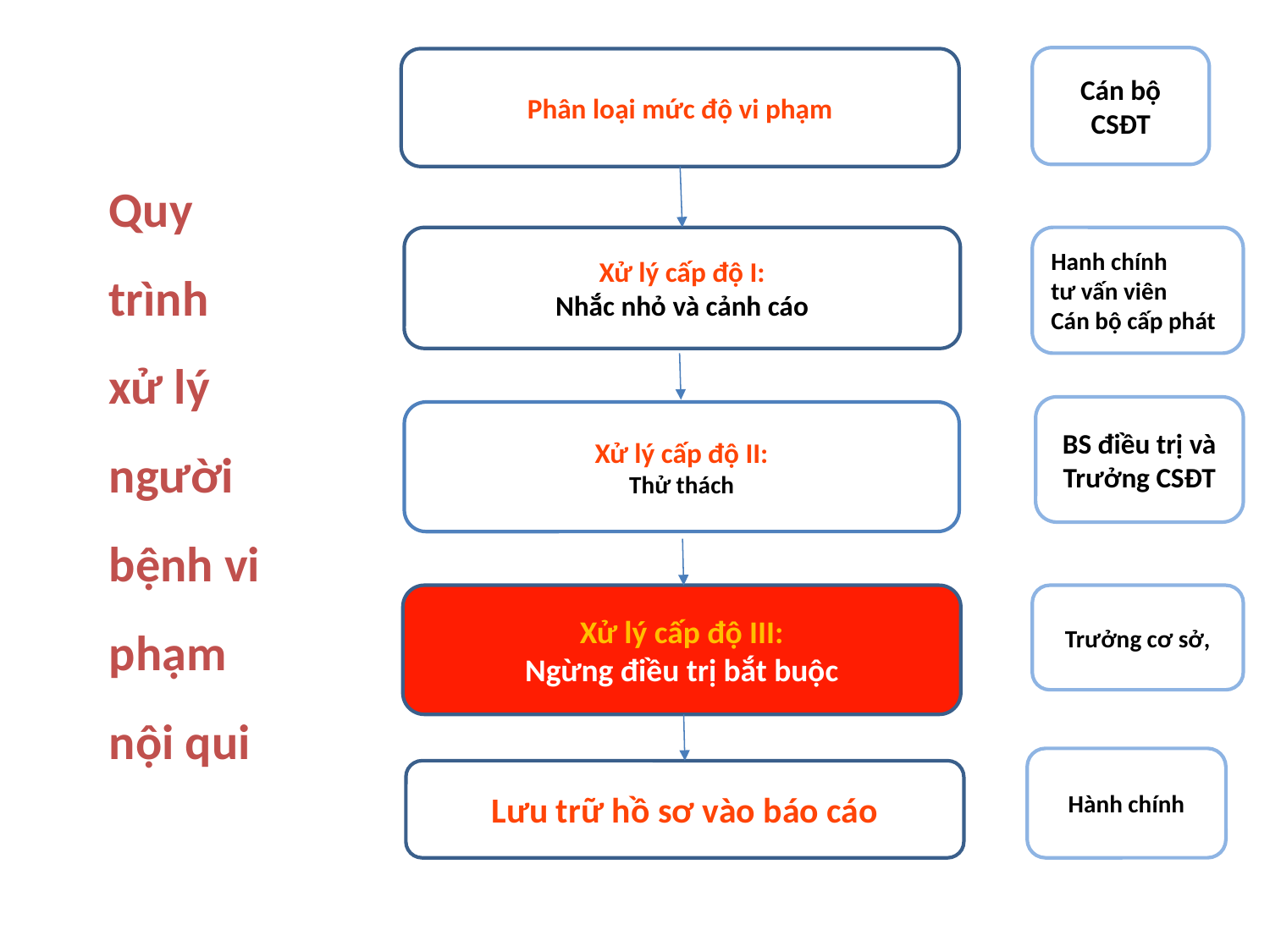

Cán bộ CSĐT
Phân loại mức độ vi phạm
Quy trình xử lý người bệnh vi phạm nội qui
Hanh chính
tư vấn viên
Cán bộ cấp phát
Xử lý cấp độ I:
Nhắc nhỏ và cảnh cáo
BS điều trị và Trưởng CSĐT
Xử lý cấp độ II:
Thử thách
Trưởng cơ sở,
Xử lý cấp độ III:
Ngừng điều trị bắt buộc
Hành chính
Lưu trữ hồ sơ vào báo cáo